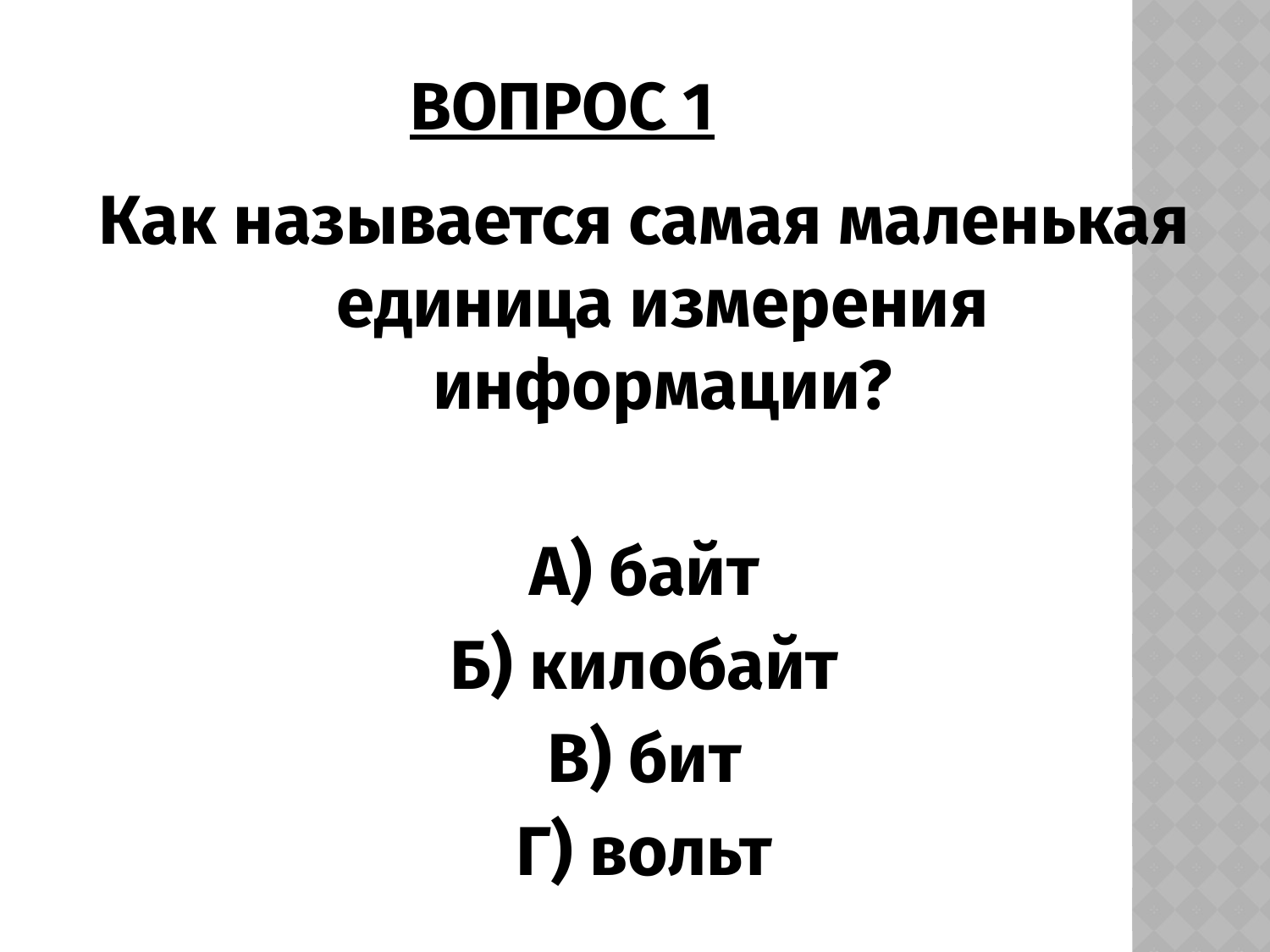

# Вопрос 1
Как называется самая маленькая единица измерения информации?

А) байт
Б) килобайт
В) бит
Г) вольт